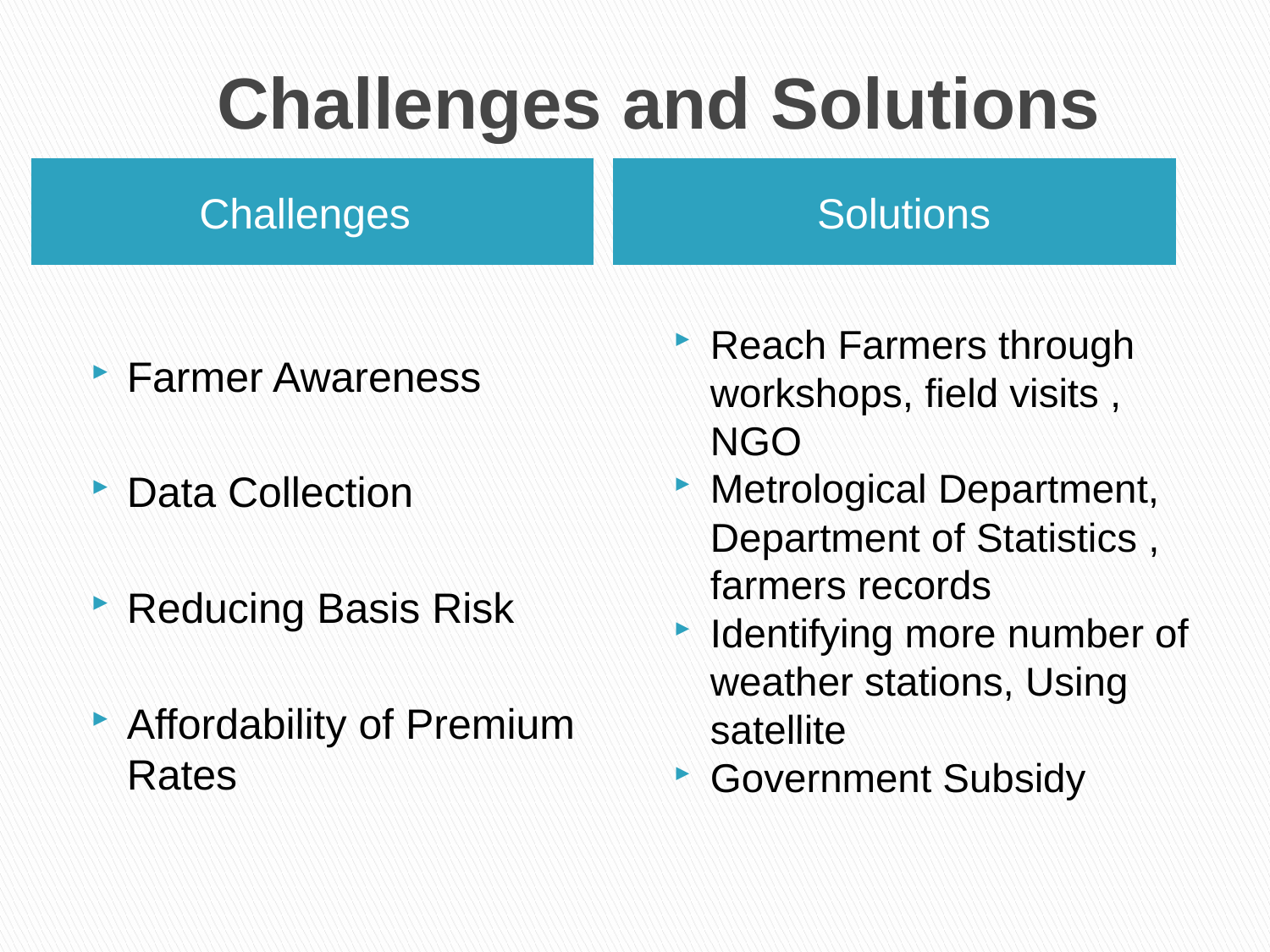

# Challenges and Solutions
            Challenges
               Solutions

Reach Farmers through workshops, field visits , NGO
Metrological Department, Department of Statistics , farmers records
Identifying more number of weather stations, Using satellite
Government Subsidy

Farmer Awareness

Data Collection

Reducing Basis Risk

Affordability of Premium Rates